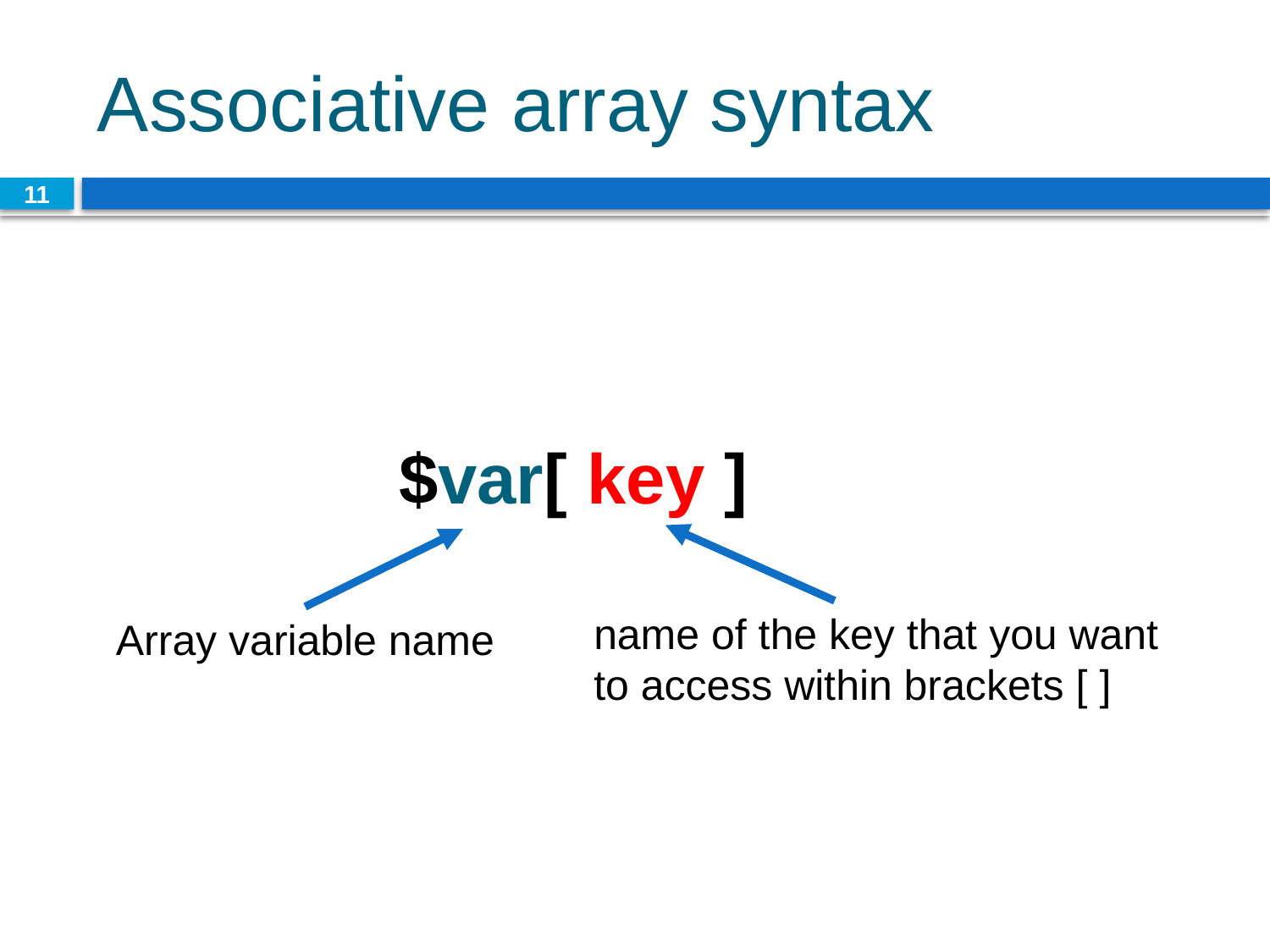

# Associative array syntax
11
$var[ key ]
name of the key that you want
to access within brackets [ ]
Array variable name